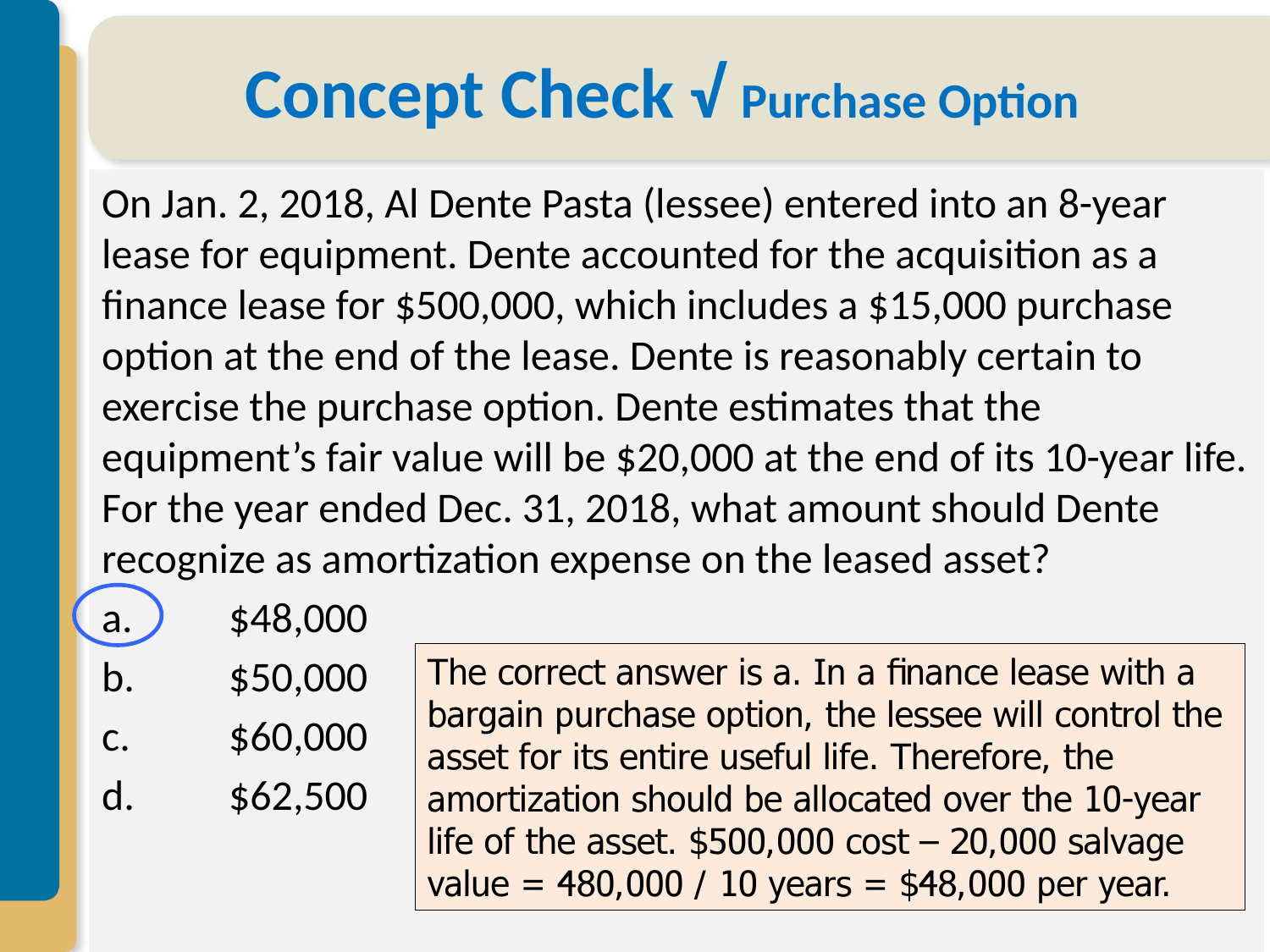

# Concept Check √ Purchase Option
On Jan. 2, 2018, Al Dente Pasta (lessee) entered into an 8-year lease for equipment. Dente accounted for the acquisition as a finance lease for $500,000, which includes a $15,000 purchase option at the end of the lease. Dente is reasonably certain to exercise the purchase option. Dente estimates that the equipment’s fair value will be $20,000 at the end of its 10-year life. For the year ended Dec. 31, 2018, what amount should Dente recognize as amortization expense on the leased asset?
a.	$48,000
b.	$50,000
c.	$60,000
d.	$62,500

The correct answer is a. In a finance lease with a bargain purchase option, the lessee will control the asset for its entire useful life. Therefore, the amortization should be allocated over the 10-year life of the asset. $500,000 cost – 20,000 salvage value = 480,000 / 10 years = $48,000 per year.